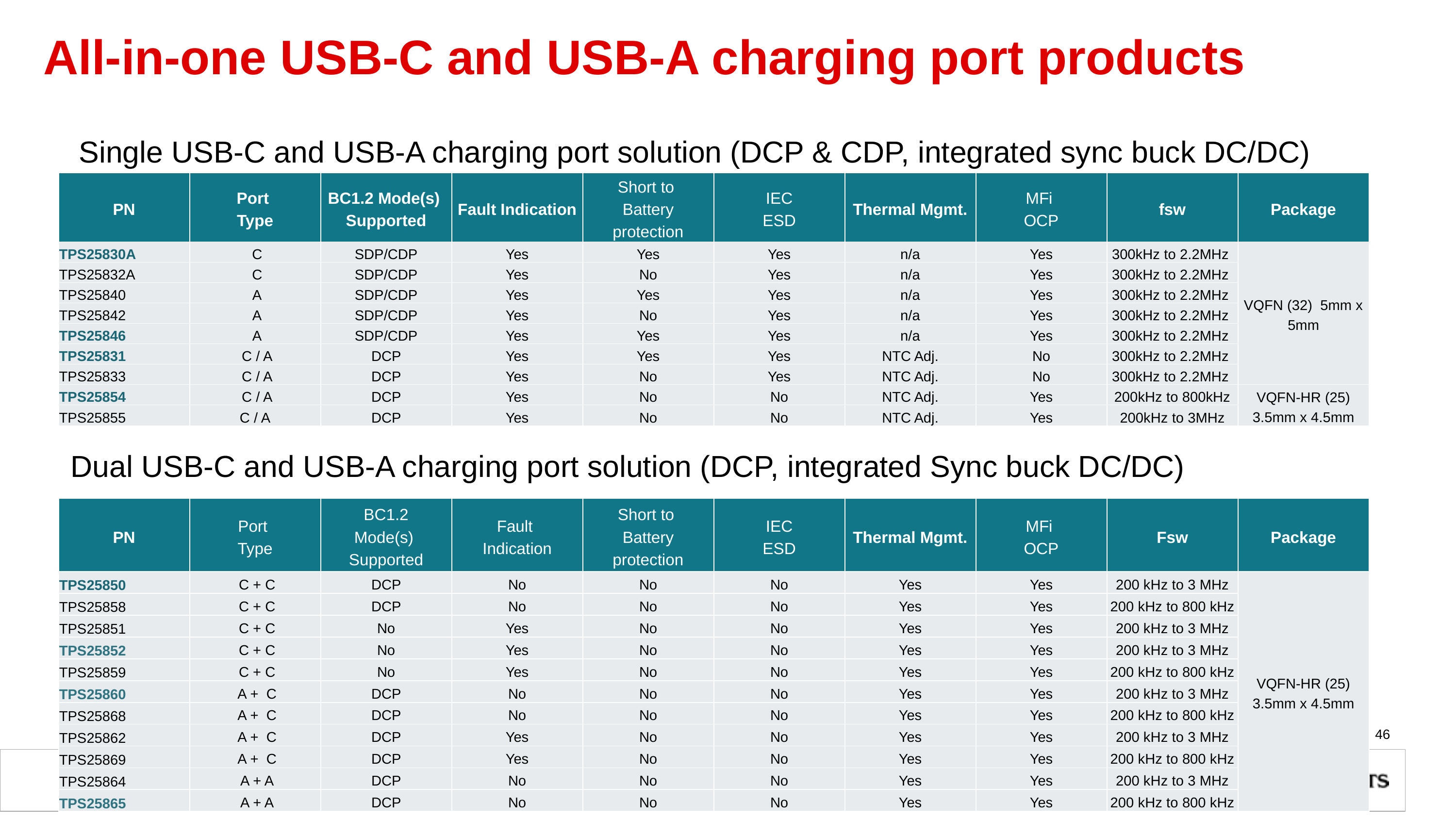

# All-in-one USB-C and USB-A charging port products
Single USB-C and USB-A charging port solution (DCP & CDP, integrated sync buck DC/DC)
| PN | Port Type | BC1.2 Mode(s) Supported | Fault Indication | Short to Battery protection | IEC ESD | Thermal Mgmt. | MFi OCP | fsw | Package |
| --- | --- | --- | --- | --- | --- | --- | --- | --- | --- |
| TPS25830A | C | SDP/CDP | Yes | Yes | Yes | n/a | Yes | 300kHz to 2.2MHz | VQFN (32) 5mm x 5mm |
| TPS25832A | C | SDP/CDP | Yes | No | Yes | n/a | Yes | 300kHz to 2.2MHz |  |
| TPS25840 | A | SDP/CDP | Yes | Yes | Yes | n/a | Yes | 300kHz to 2.2MHz |  |
| TPS25842 | A | SDP/CDP | Yes | No | Yes | n/a | Yes | 300kHz to 2.2MHz |  |
| TPS25846 | A | SDP/CDP | Yes | Yes | Yes | n/a | Yes | 300kHz to 2.2MHz |  |
| TPS25831 | C / A | DCP | Yes | Yes | Yes | NTC Adj. | No | 300kHz to 2.2MHz |  |
| TPS25833 | C / A | DCP | Yes | No | Yes | NTC Adj. | No | 300kHz to 2.2MHz |  |
| TPS25854 | C / A | DCP | Yes | No | No | NTC Adj. | Yes | 200kHz to 800kHz | VQFN-HR (25) 3.5mm x 4.5mm |
| TPS25855 | C / A | DCP | Yes | No | No | NTC Adj. | Yes | 200kHz to 3MHz |  |
Dual USB-C and USB-A charging port solution (DCP, integrated Sync buck DC/DC)
| PN | Port Type | BC1.2 Mode(s) Supported | Fault Indication | Short to Battery protection | IEC ESD | Thermal Mgmt. | MFi OCP | Fsw | Package |
| --- | --- | --- | --- | --- | --- | --- | --- | --- | --- |
| TPS25850 | C + C | DCP | No | No | No | Yes | Yes | 200 kHz to 3 MHz | VQFN-HR (25) 3.5mm x 4.5mm |
| TPS25858 | C + C | DCP | No | No | No | Yes | Yes | 200 kHz to 800 kHz |  |
| TPS25851 | C + C | No | Yes | No | No | Yes | Yes | 200 kHz to 3 MHz |  |
| TPS25852 | C + C | No | Yes | No | No | Yes | Yes | 200 kHz to 3 MHz |  |
| TPS25859 | C + C | No | Yes | No | No | Yes | Yes | 200 kHz to 800 kHz |  |
| TPS25860 | A + C | DCP | No | No | No | Yes | Yes | 200 kHz to 3 MHz |  |
| TPS25868 | A + C | DCP | No | No | No | Yes | Yes | 200 kHz to 800 kHz |  |
| TPS25862 | A + C | DCP | Yes | No | No | Yes | Yes | 200 kHz to 3 MHz |  |
| TPS25869 | A + C | DCP | Yes | No | No | Yes | Yes | 200 kHz to 800 kHz |  |
| TPS25864 | A + A | DCP | No | No | No | Yes | Yes | 200 kHz to 3 MHz |  |
| TPS25865 | A + A | DCP | No | No | No | Yes | Yes | 200 kHz to 800 kHz |  |
46